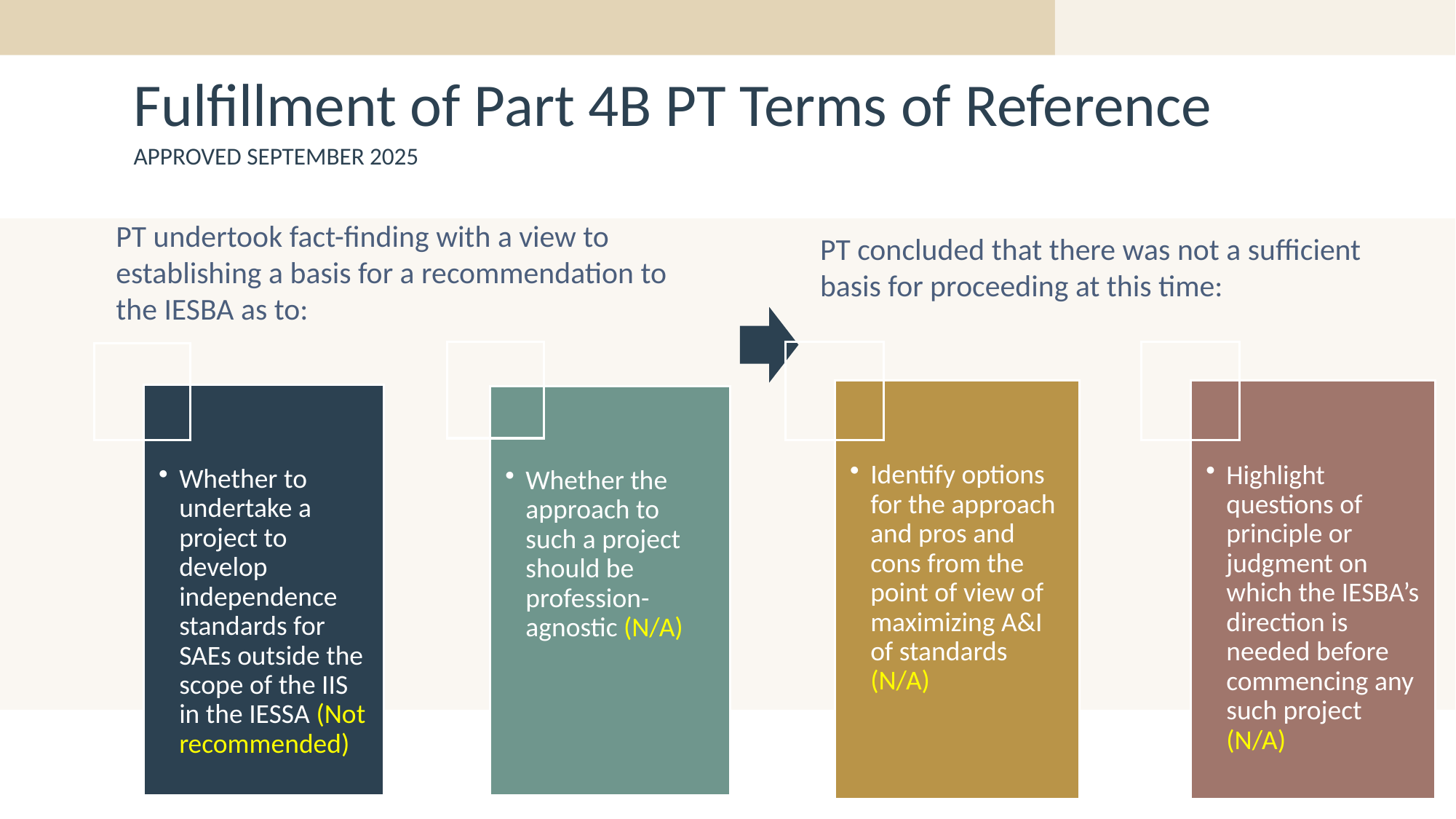

# Fulfillment of Part 4B PT Terms of Reference
Approved September 2025
PT undertook fact-finding with a view to establishing a basis for a recommendation to the IESBA as to:
PT concluded that there was not a sufficient basis for proceeding at this time:

Whether to undertake a project to develop independence standards for SAEs outside the scope of the IIS in the IESSA (Not recommended)

Whether the approach to such a project should be profession-agnostic (N/A)

Identify options for the approach and pros and cons from the point of view of maximizing A&I of standards (N/A)

Highlight questions of principle or judgment on which the IESBA’s direction is needed before commencing any such project (N/A)

14